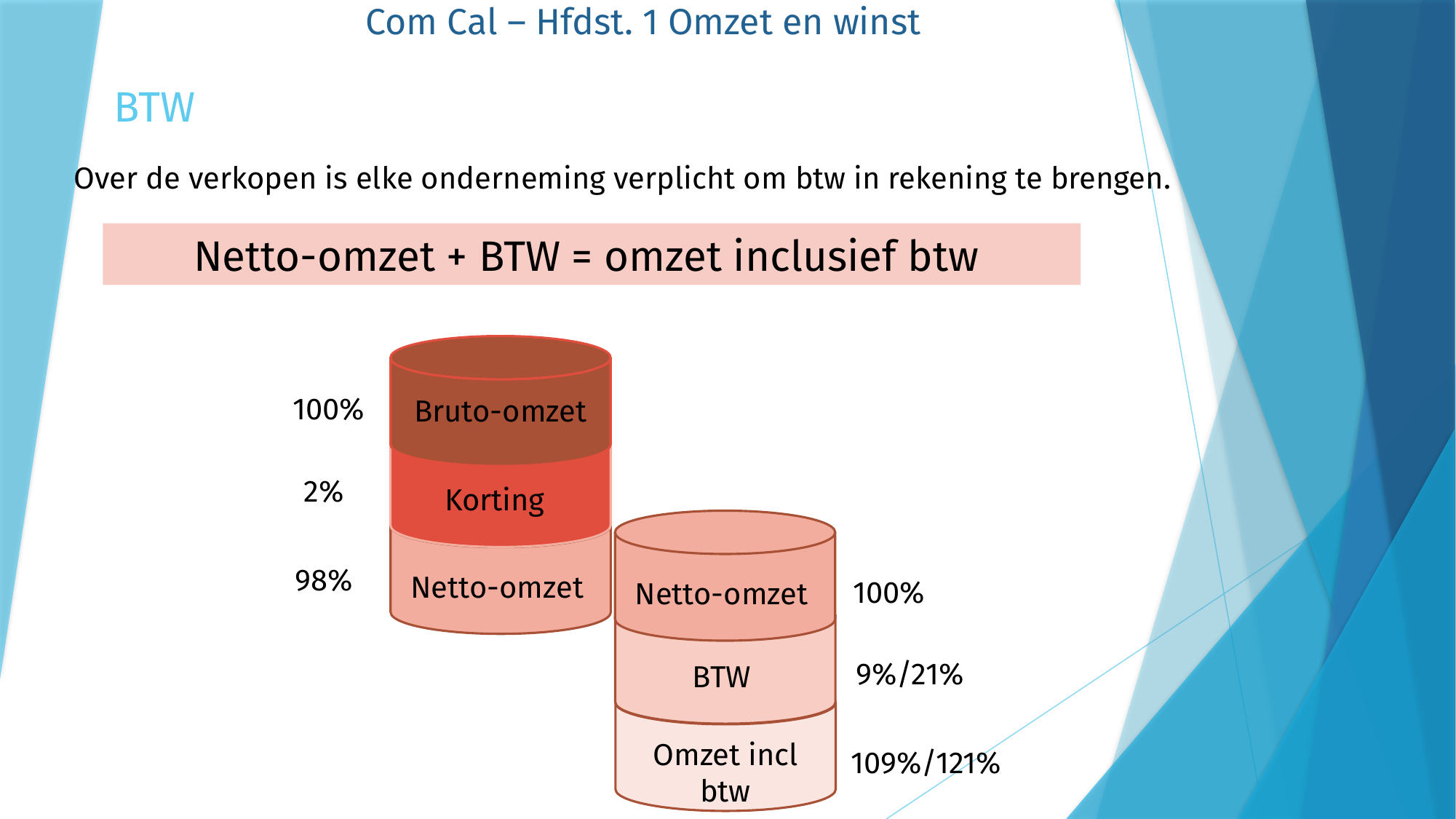

Com Cal – Hfdst. 1 Omzet en winst
BTW
Over de verkopen is elke onderneming verplicht om btw in rekening te brengen.
Netto-omzet + BTW = omzet inclusief btw

100%
Bruto-omzet

2%
Korting

98%
Netto-omzet
100%
Netto-omzet

9%/21%
BTW

Omzet incl btw
109%/121%